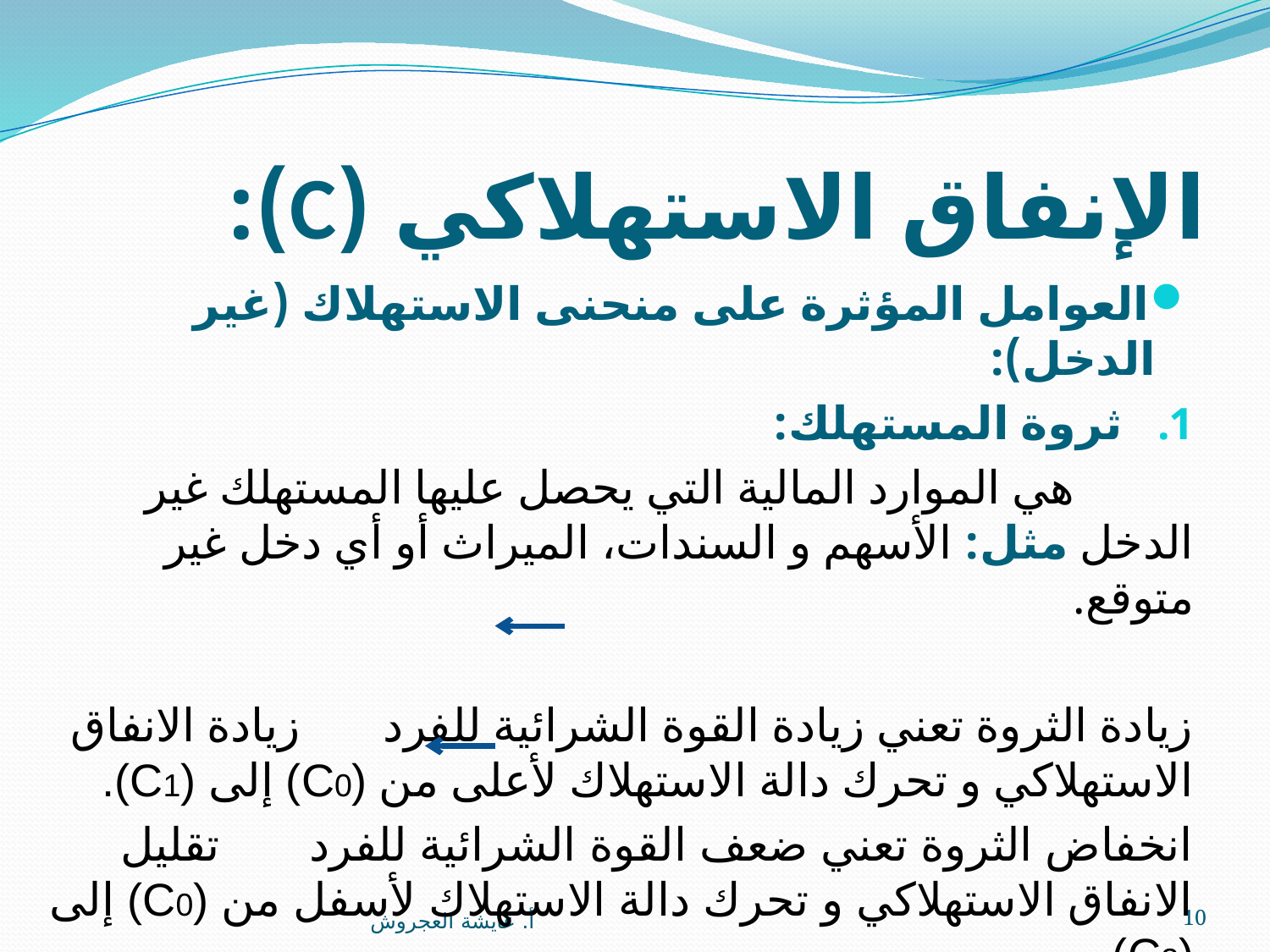

# الإنفاق الاستهلاكي (C):
العوامل المؤثرة على منحنى الاستهلاك (غير الدخل):
ثروة المستهلك:
          هي الموارد المالية التي يحصل عليها المستهلك غير الدخل مثل: الأسهم و السندات، الميراث أو أي دخل غير متوقع.

زيادة الثروة تعني زيادة القوة الشرائية للفرد       زيادة الانفاق الاستهلاكي و تحرك دالة الاستهلاك لأعلى من (C0) إلى (C1).
انخفاض الثروة تعني ضعف القوة الشرائية للفرد       تقليل الانفاق الاستهلاكي و تحرك دالة الاستهلاك لأسفل من (C0) إلى (C2).

أ. عايشة العجروش
10